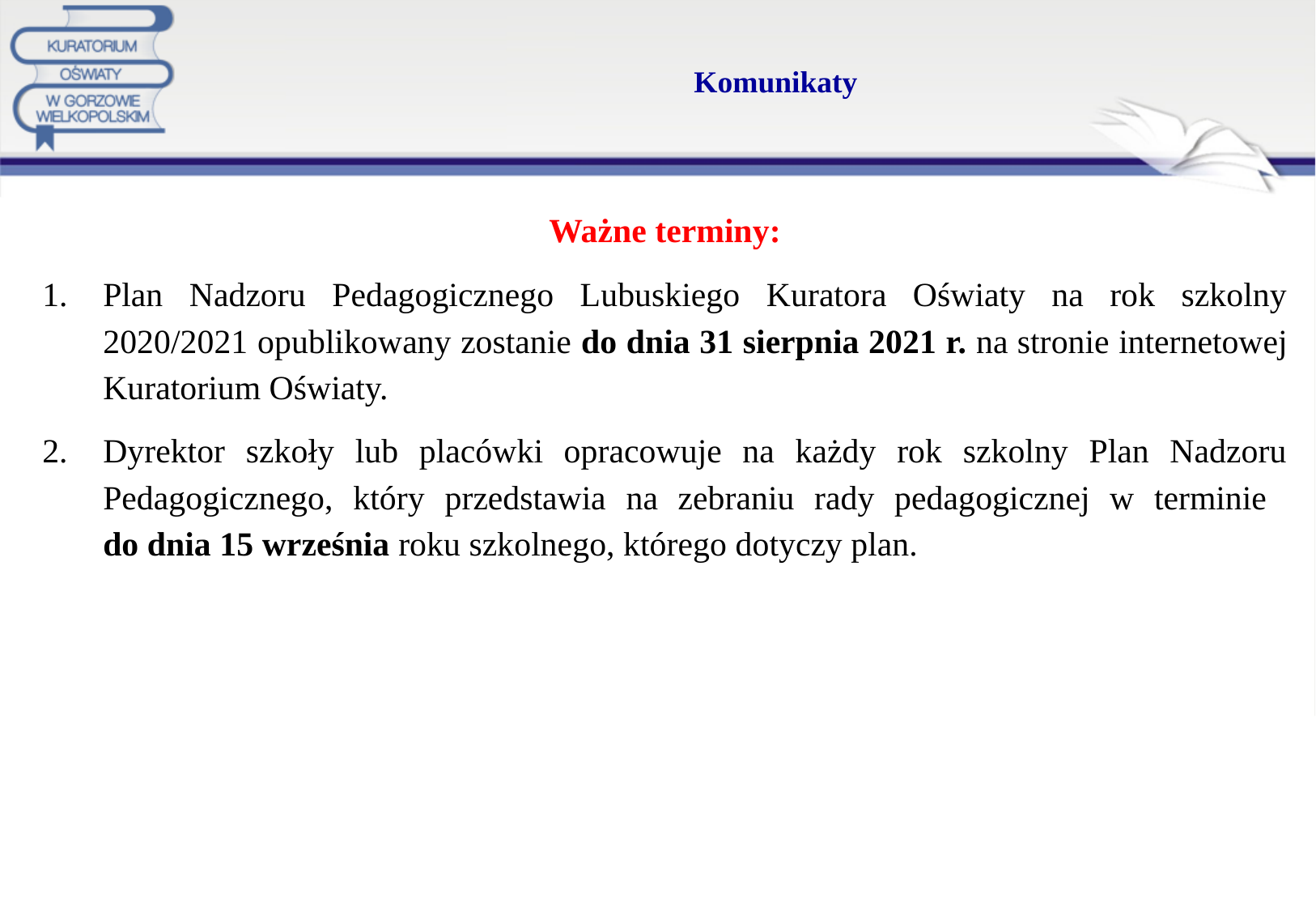

# Komunikaty
Ważne terminy:
Plan Nadzoru Pedagogicznego Lubuskiego Kuratora Oświaty na rok szkolny 2020/2021 opublikowany zostanie do dnia 31 sierpnia 2021 r. na stronie internetowej Kuratorium Oświaty.
Dyrektor szkoły lub placówki opracowuje na każdy rok szkolny Plan Nadzoru Pedagogicznego, który przedstawia na zebraniu rady pedagogicznej w terminie
do dnia 15 września roku szkolnego, którego dotyczy plan.